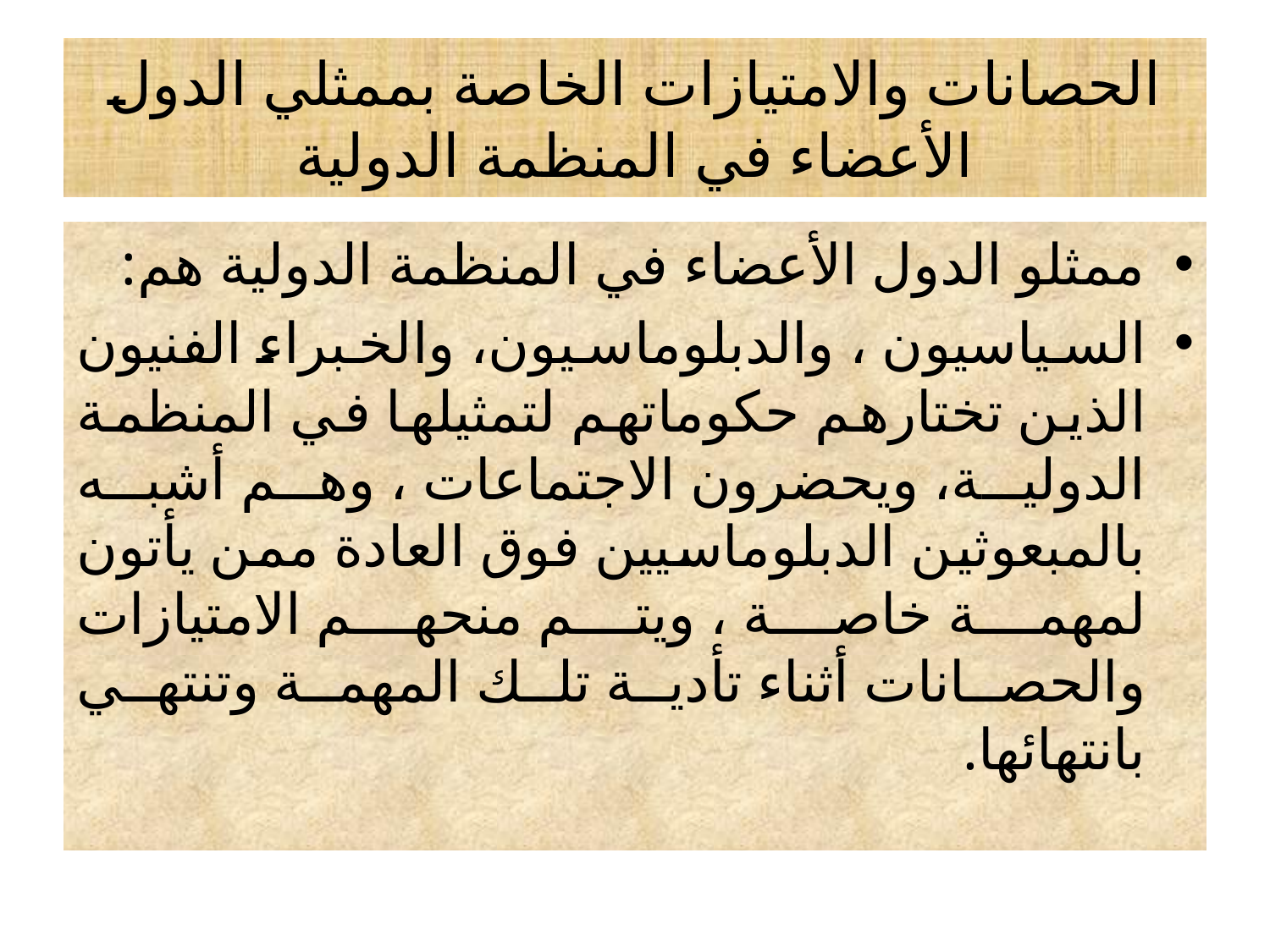

# الحصانات والامتيازات الخاصة بممثلي الدول الأعضاء في المنظمة الدولية
ممثلو الدول الأعضاء في المنظمة الدولية هم:
السياسيون ، والدبلوماسيون، والخبراء الفنيون الذين تختارهم حكوماتهم لتمثيلها في المنظمة الدولية، ويحضرون الاجتماعات ، وهم أشبه بالمبعوثين الدبلوماسيين فوق العادة ممن يأتون لمهمة خاصة ، ويتم منحهم الامتيازات والحصانات أثناء تأدية تلك المهمة وتنتهي بانتهائها.